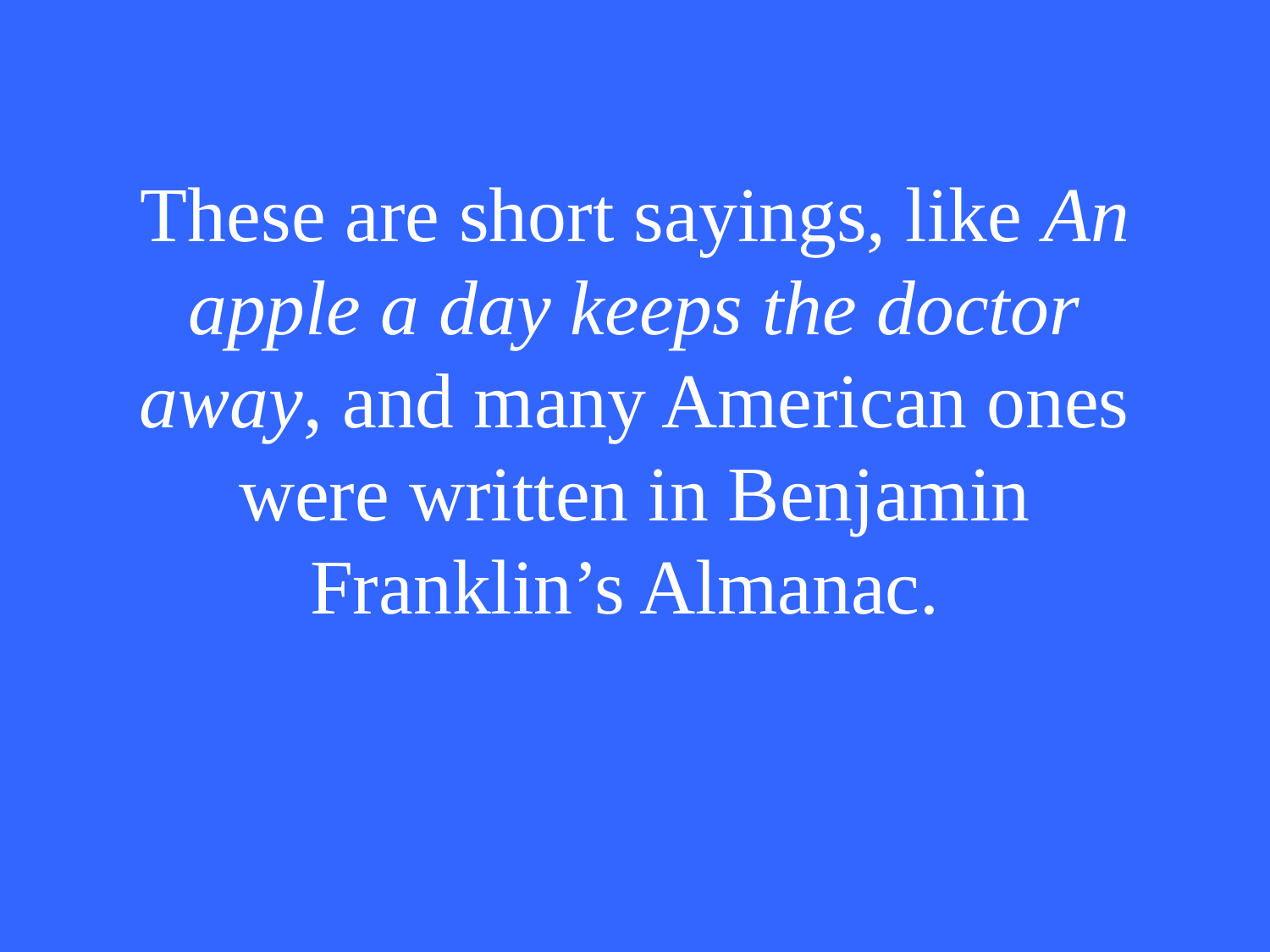

# These are short sayings, like An apple a day keeps the doctor away, and many American ones were written in Benjamin Franklin’s Almanac.